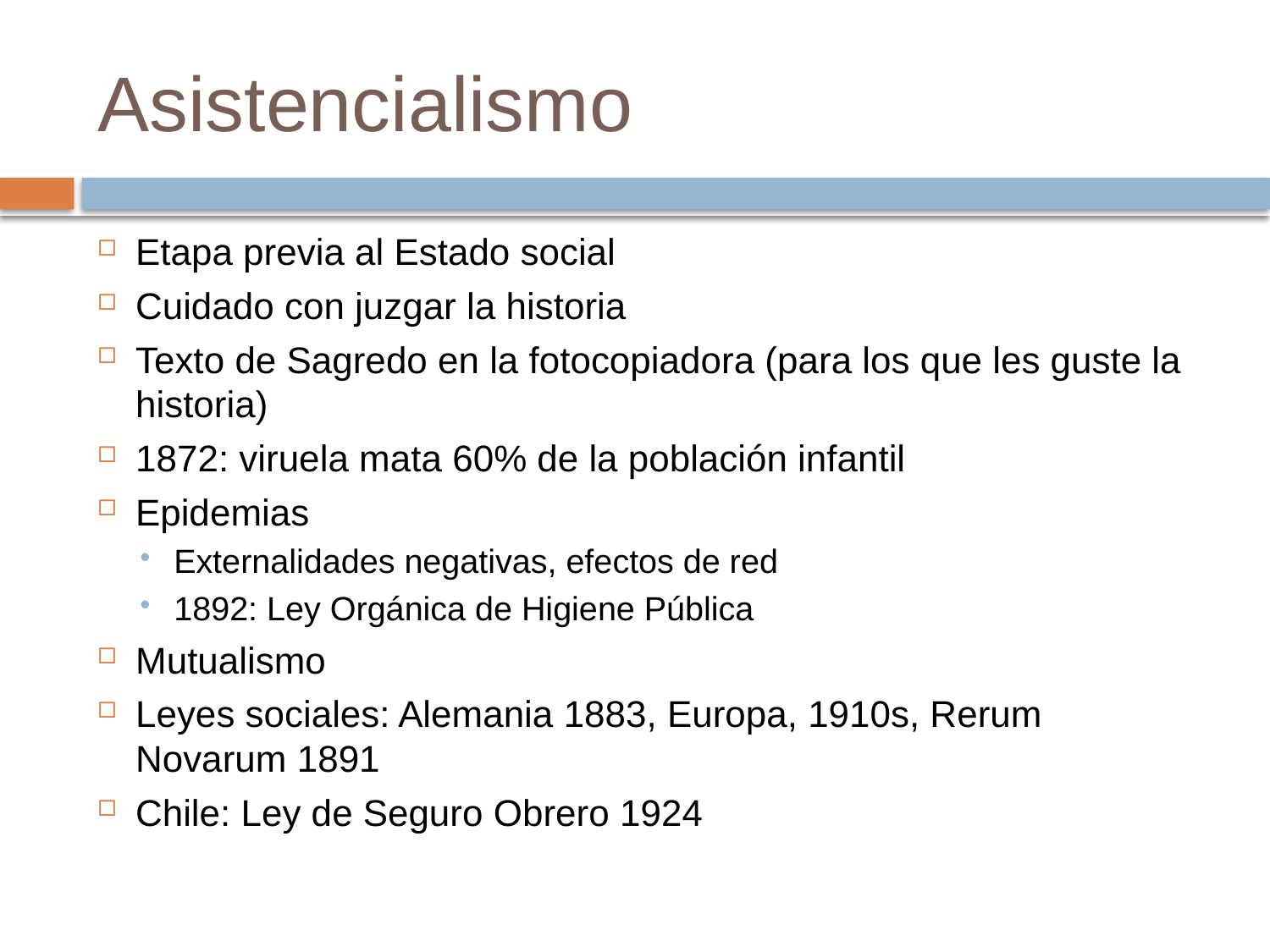

# Asistencialismo
Etapa previa al Estado social
Cuidado con juzgar la historia
Texto de Sagredo en la fotocopiadora (para los que les guste la historia)
1872: viruela mata 60% de la población infantil
Epidemias
Externalidades negativas, efectos de red
1892: Ley Orgánica de Higiene Pública
Mutualismo
Leyes sociales: Alemania 1883, Europa, 1910s, Rerum Novarum 1891
Chile: Ley de Seguro Obrero 1924